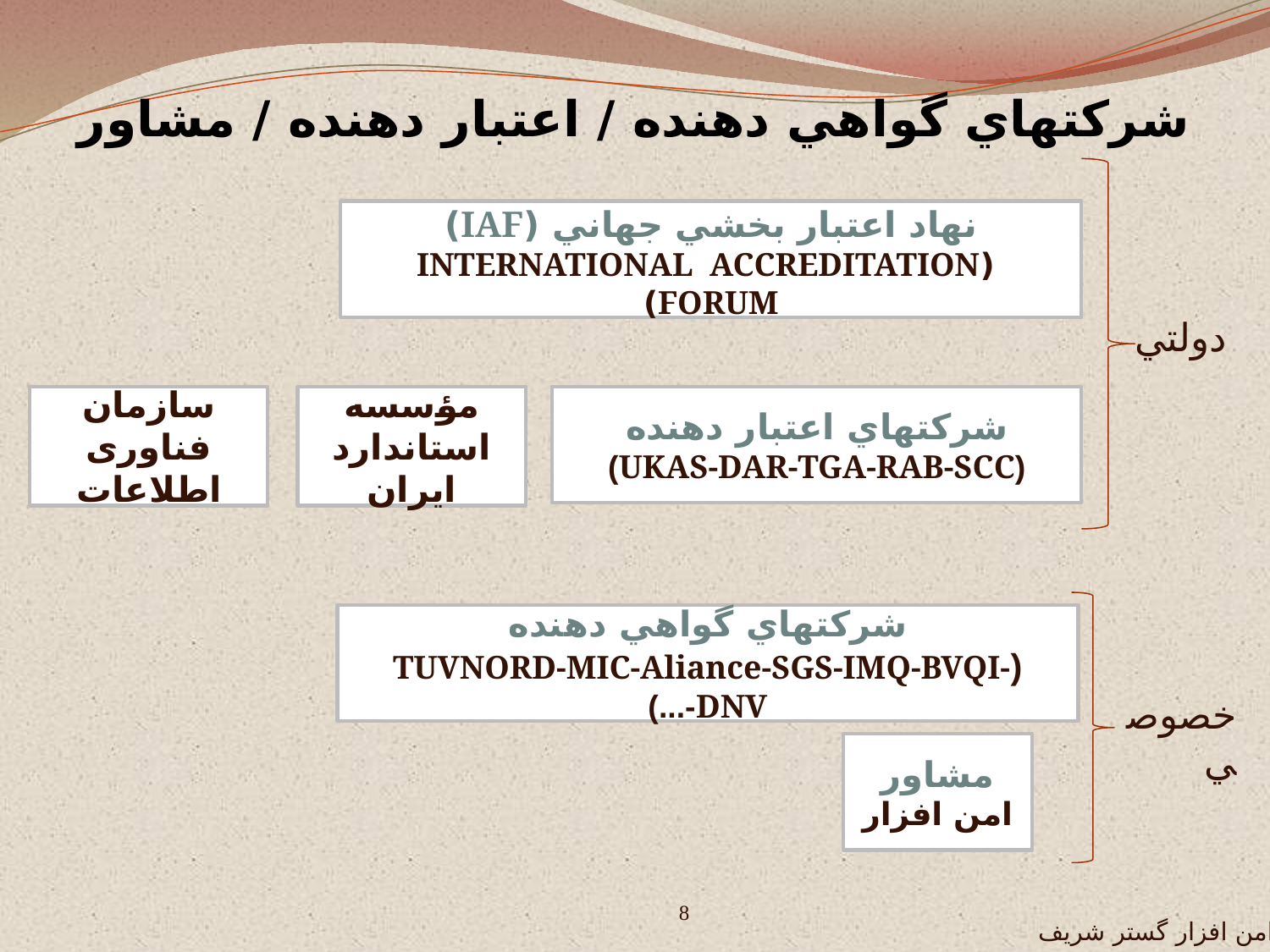

شرکتهاي گواهي دهنده / اعتبار دهنده / مشاور

نهاد اعتبار بخشي جهاني (IAF)
 (INTERNATIONAL  ACCREDITATION FORUM)

دولتي
سازمان فناوری اطلاعات
مؤسسه استاندارد ايران
شرکتهاي اعتبار دهنده
(UKAS-DAR-TGA-RAB-SCC)

شرکتهاي گواهي دهنده
(TUVNORD-MIC-Aliance-SGS-IMQ-BVQI-DNV-...)
خصوصي
مشاور
امن افزار